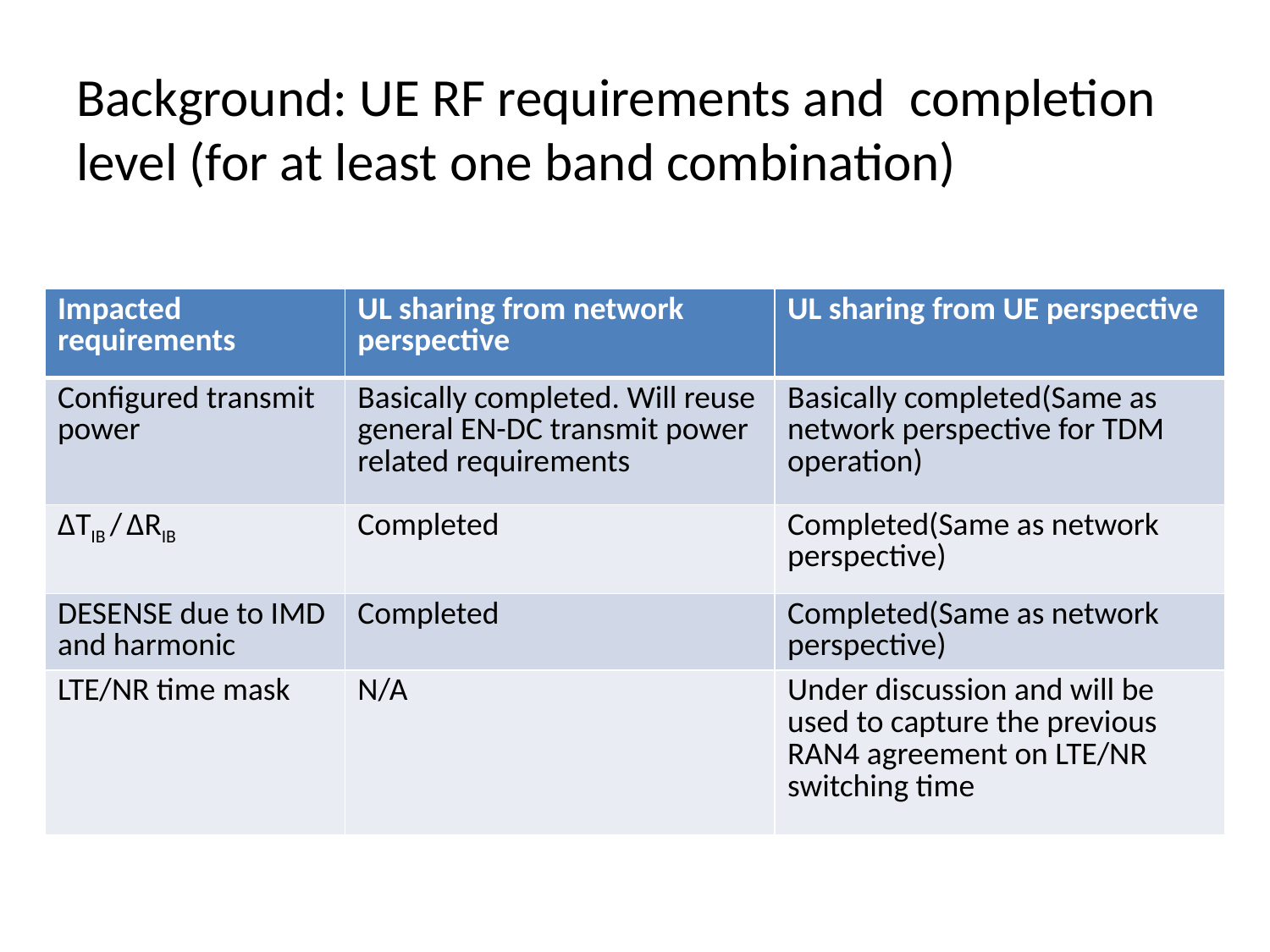

# Background: UE RF requirements and  completion level (for at least one band combination)
| Impacted requirements | UL sharing from network perspective | UL sharing from UE perspective |
| --- | --- | --- |
| Configured transmit power | Basically completed. Will reuse general EN-DC transmit power related requirements | Basically completed(Same as network perspective for TDM operation) |
| ΔTIB / ΔRIB | Completed | Completed(Same as network perspective) |
| DESENSE due to IMD and harmonic | Completed | Completed(Same as network perspective) |
| LTE/NR time mask | N/A | Under discussion and will be used to capture the previous RAN4 agreement on LTE/NR switching time |